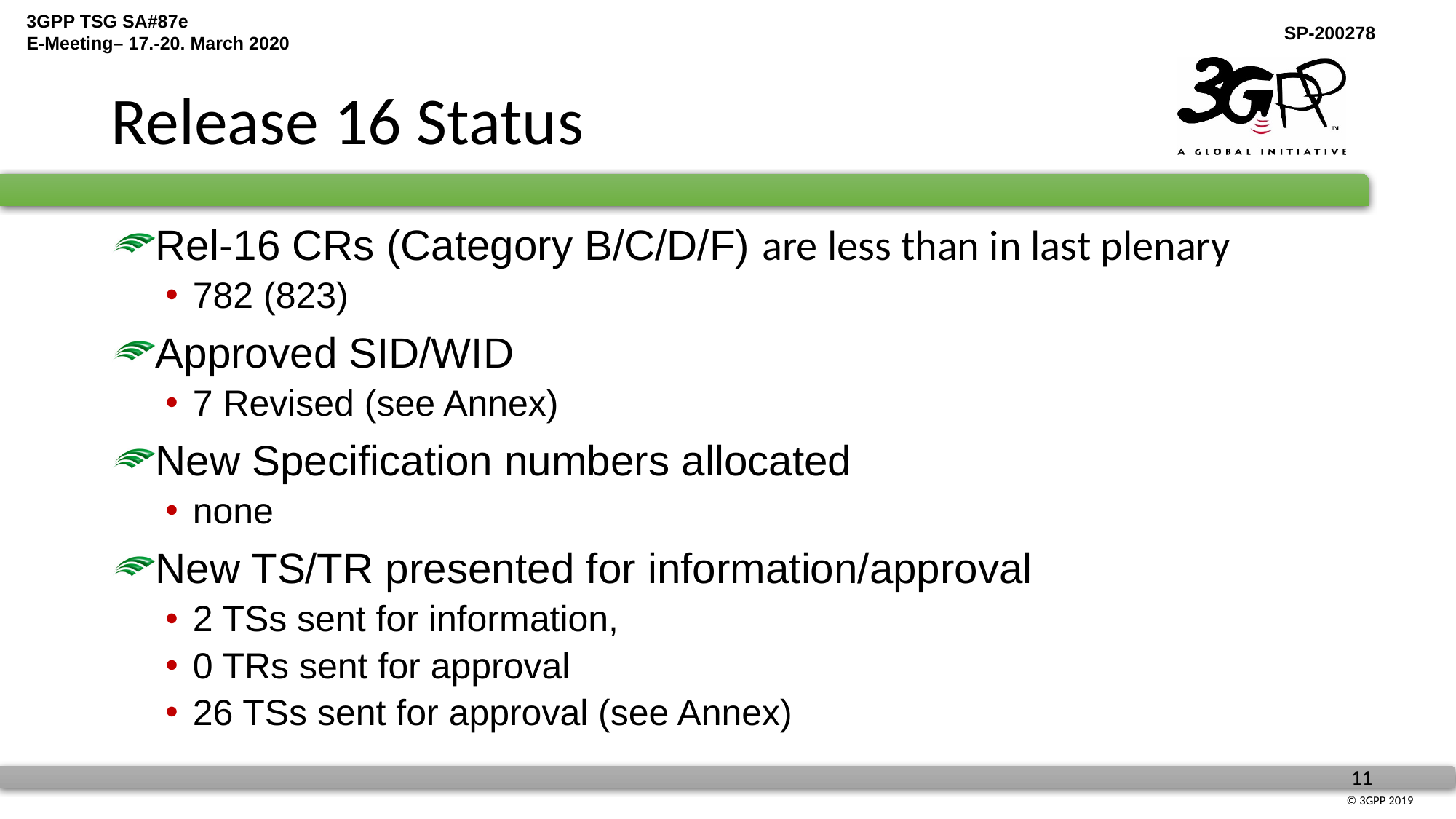

# Release 16 Status
Rel-16 CRs (Category B/C/D/F) are less than in last plenary
782 (823)
Approved SID/WID
7 Revised (see Annex)
New Specification numbers allocated
none
New TS/TR presented for information/approval
2 TSs sent for information,
0 TRs sent for approval
26 TSs sent for approval (see Annex)